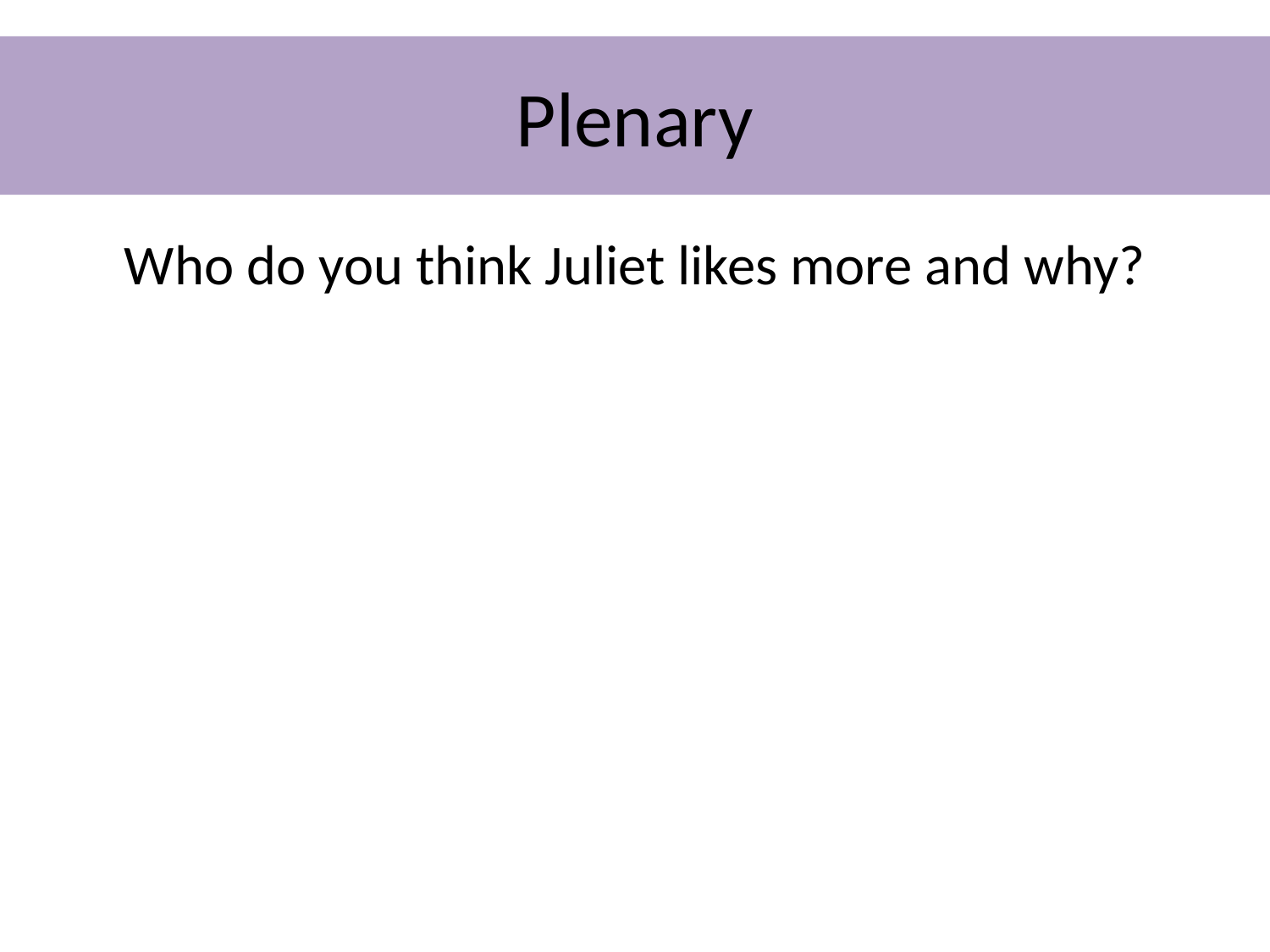

# Plenary
Who do you think Juliet likes more and why?